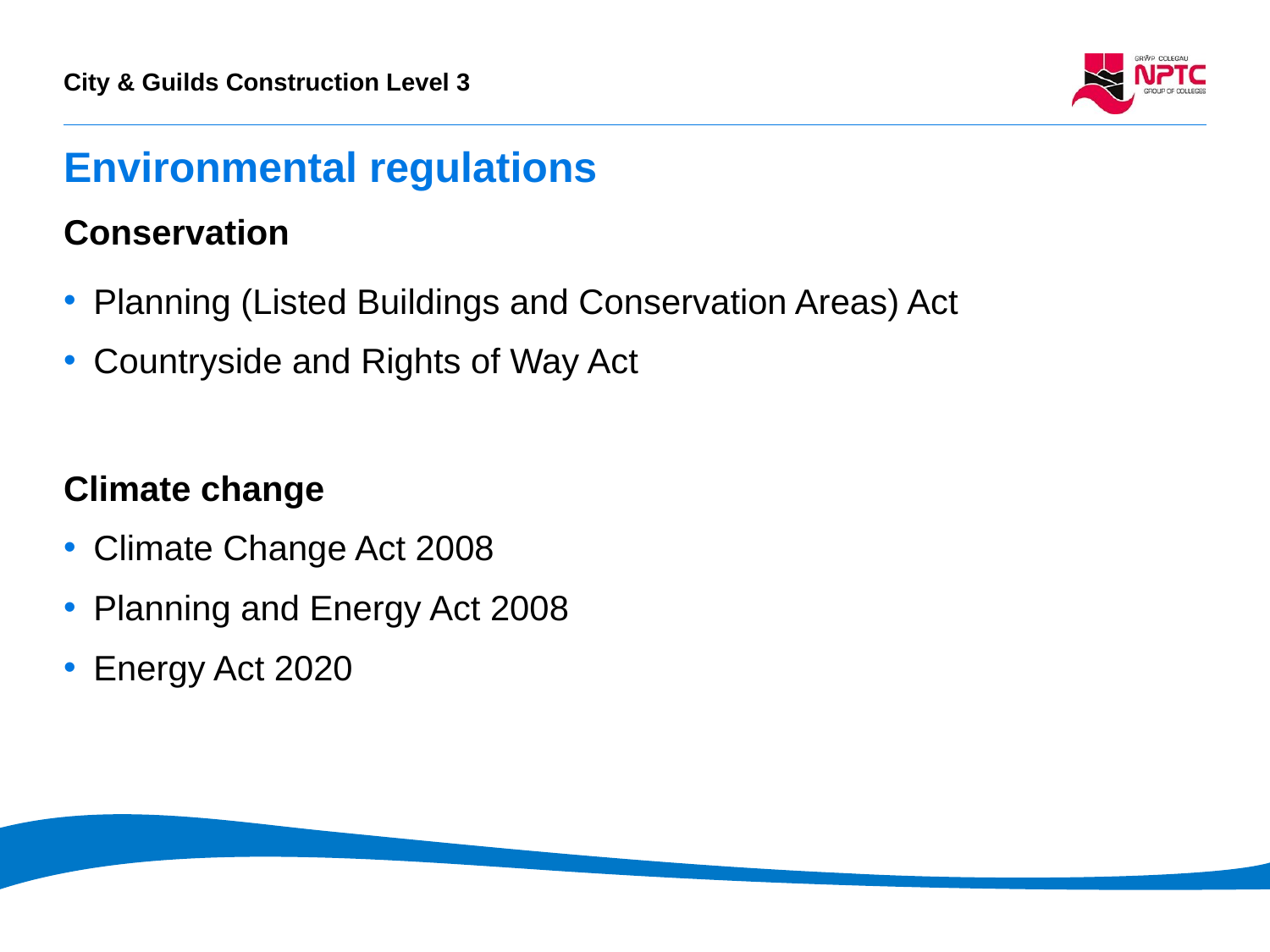

# Environmental regulations
Conservation
Planning (Listed Buildings and Conservation Areas) Act
Countryside and Rights of Way Act

Climate change
Climate Change Act 2008
Planning and Energy Act 2008
Energy Act 2020